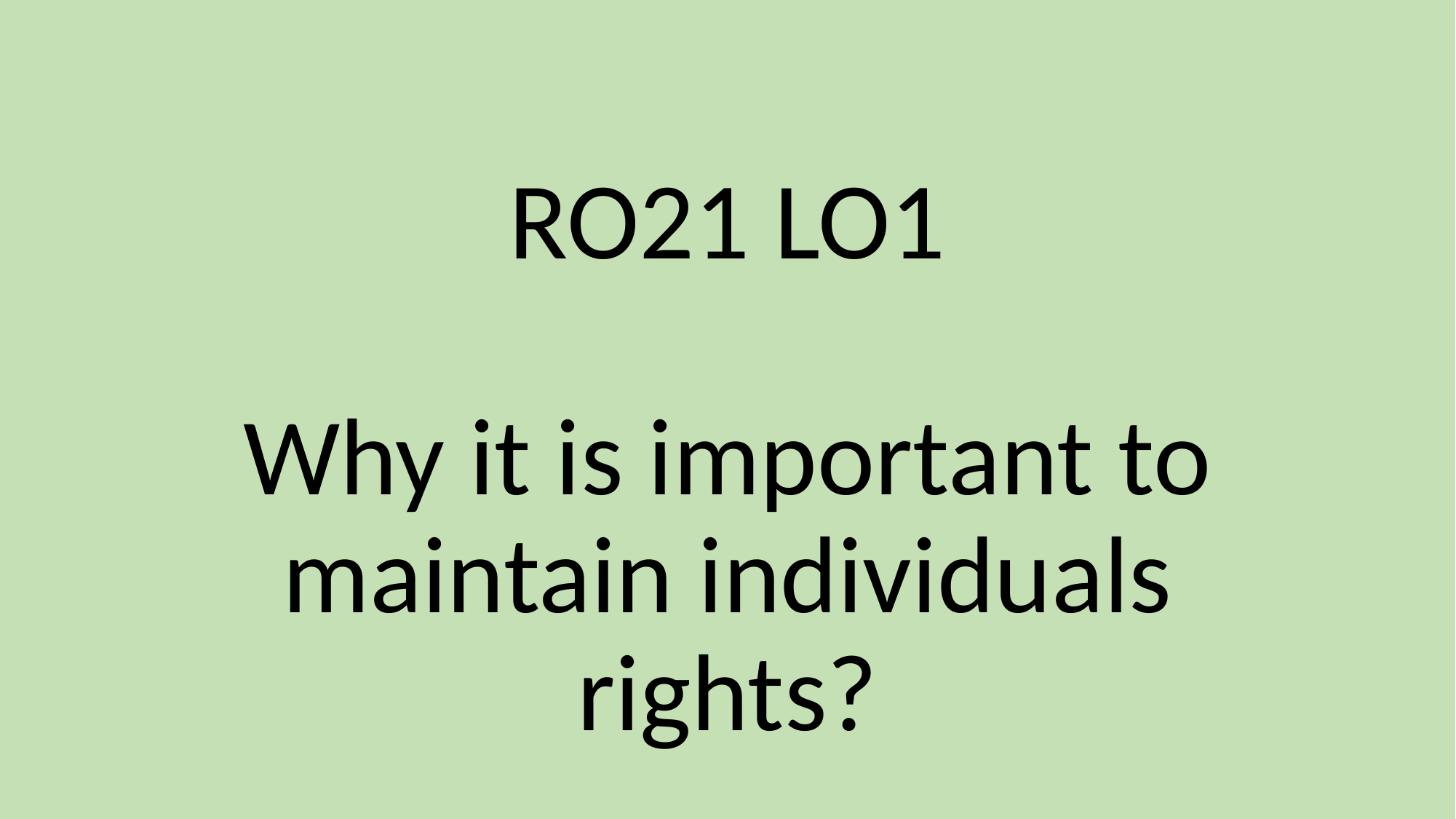

# RO21 LO1 Why it is important to maintain individuals rights?